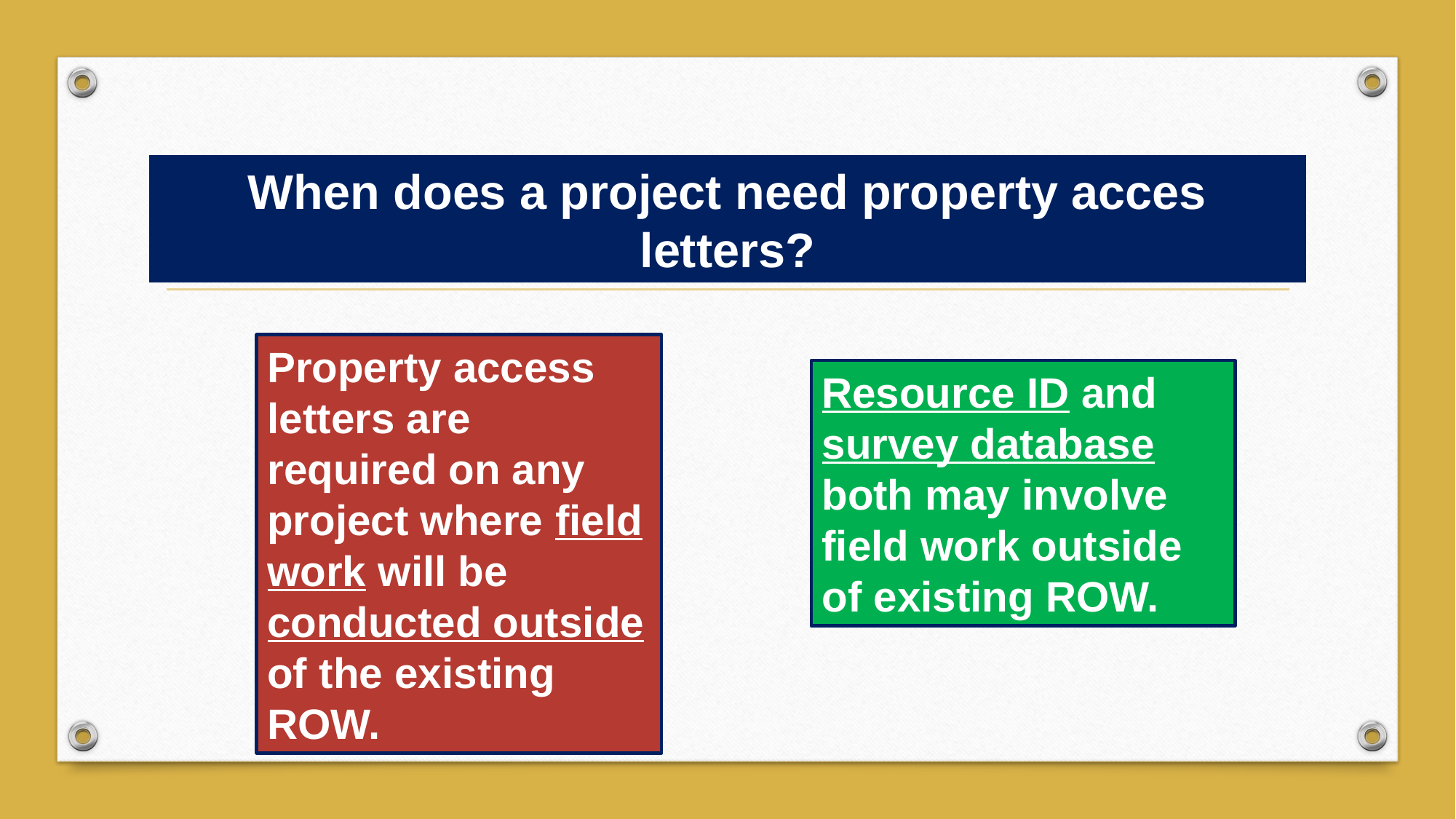

When does a project need property acces letters?
Property access letters are required on any project where field work will be conducted outside of the existing ROW.
Resource ID and survey database both may involve field work outside of existing ROW.